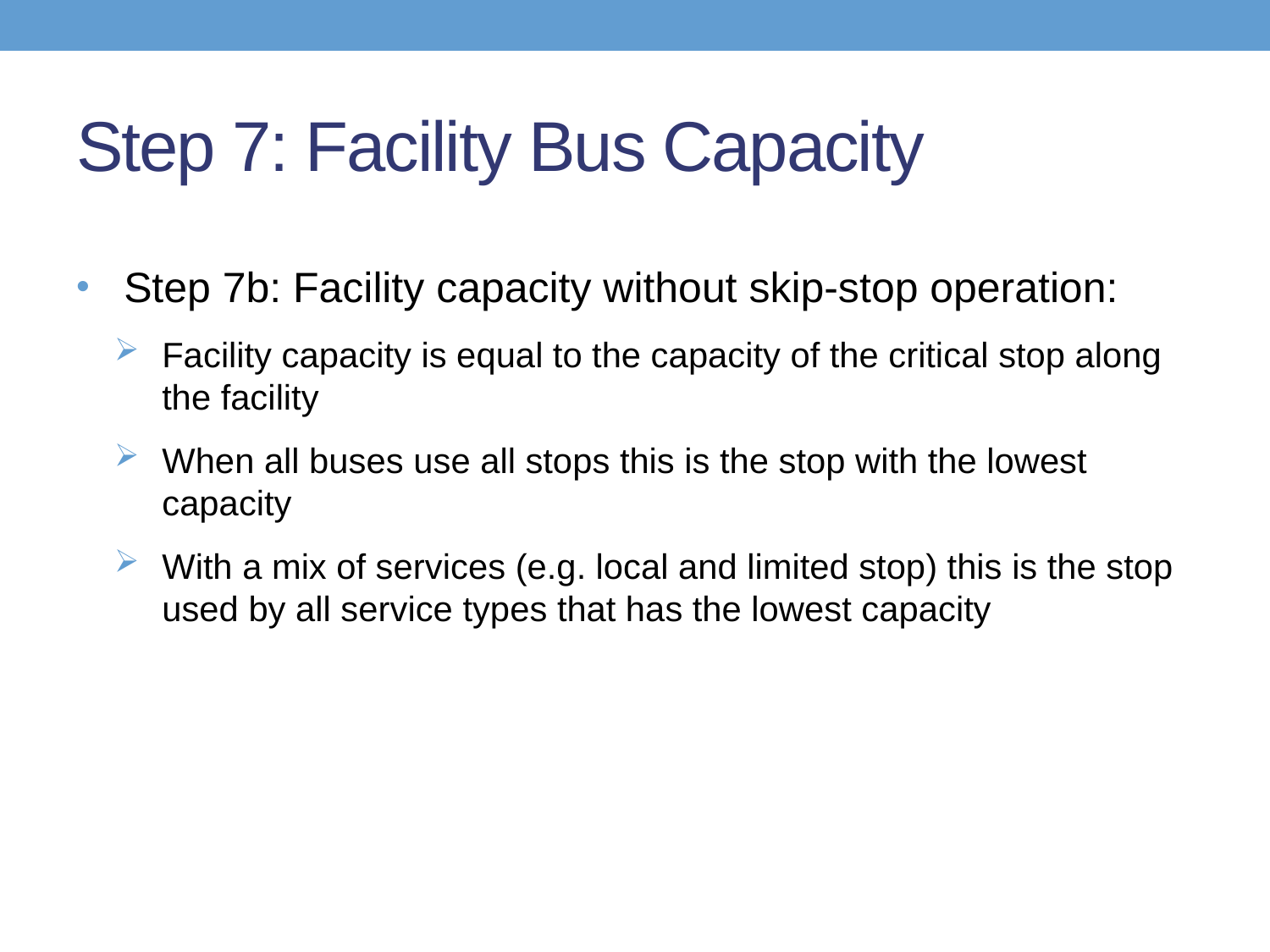

# Step 7: Facility Bus Capacity
Step 7b: Facility capacity without skip-stop operation:
Facility capacity is equal to the capacity of the critical stop along the facility
When all buses use all stops this is the stop with the lowest capacity
With a mix of services (e.g. local and limited stop) this is the stop used by all service types that has the lowest capacity